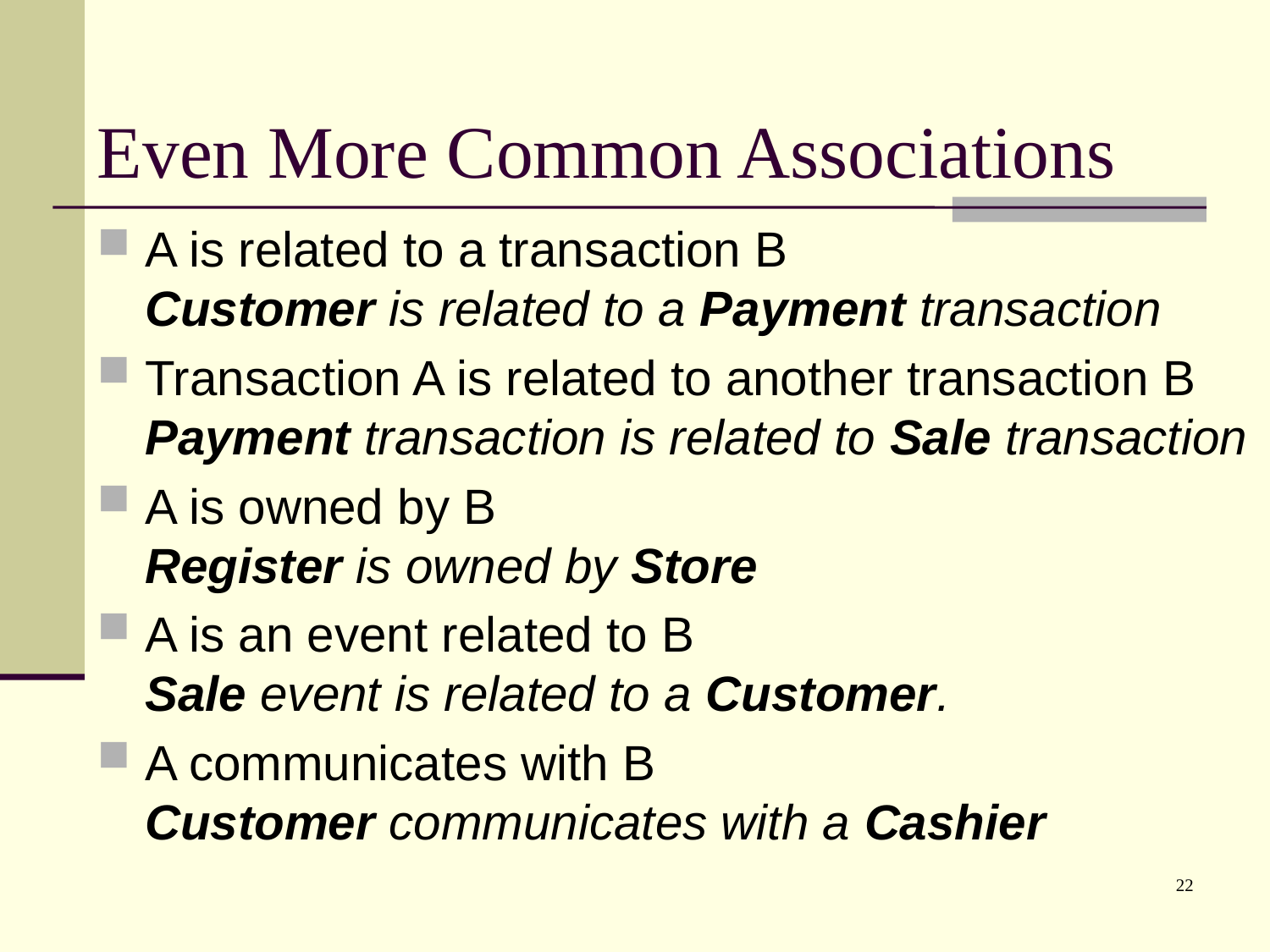

# Even More Common Associations
A is related to a transaction B
Customer is related to a Payment transaction
Transaction A is related to another transaction B
Payment transaction is related to Sale transaction
A is owned by B
Register is owned by Store
A is an event related to B
Sale event is related to a Customer.
A communicates with B
Customer communicates with a Cashier

22